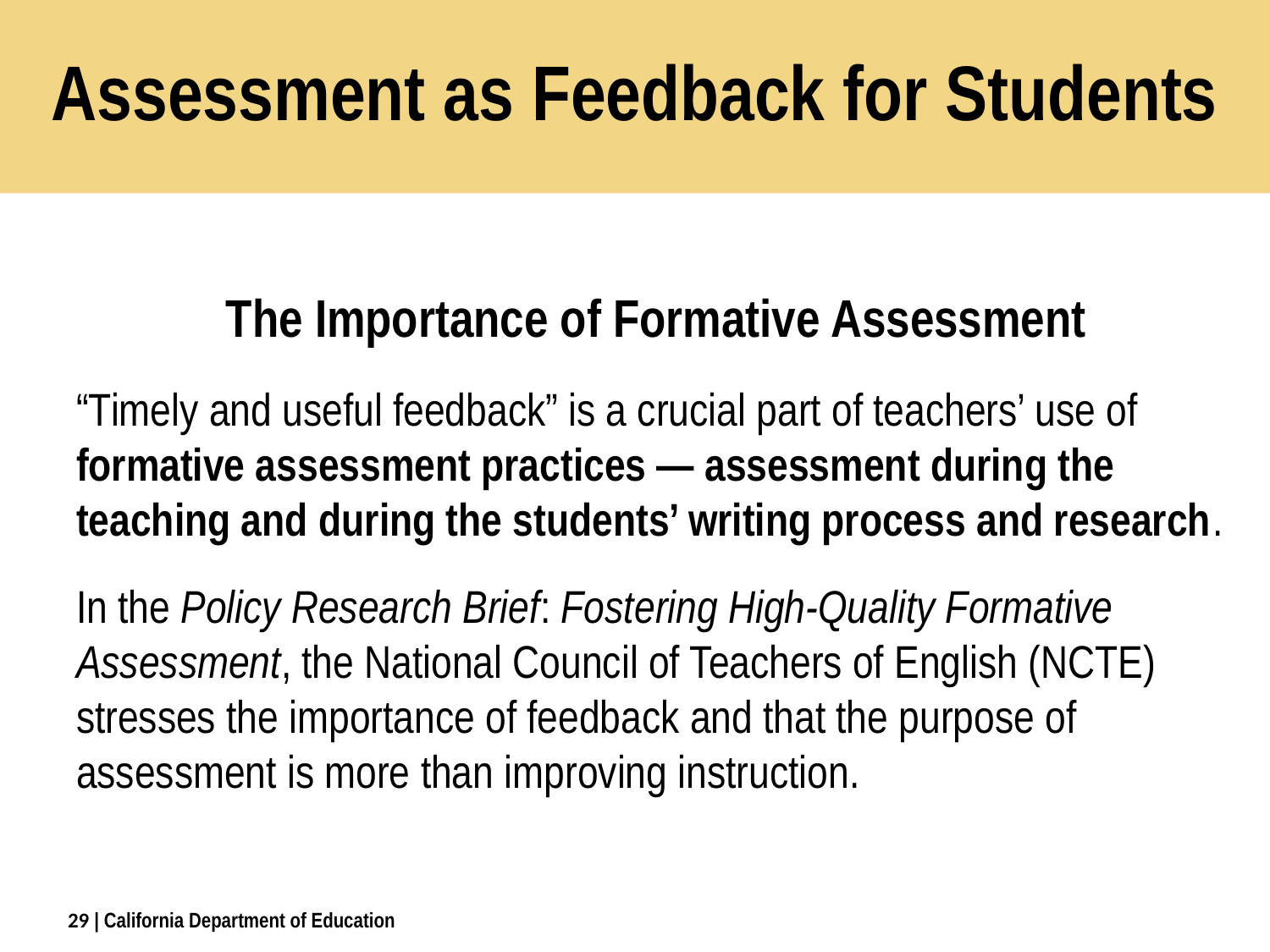

# Assessment as Feedback for Students

The Importance of Formative Assessment
“Timely and useful feedback” is a crucial part of teachers’ use of formative assessment practices — assessment during the teaching and during the students’ writing process and research.
In the Policy Research Brief: Fostering High-Quality Formative Assessment, the National Council of Teachers of English (NCTE) stresses the importance of feedback and that the purpose of assessment is more than improving instruction.
29
| California Department of Education